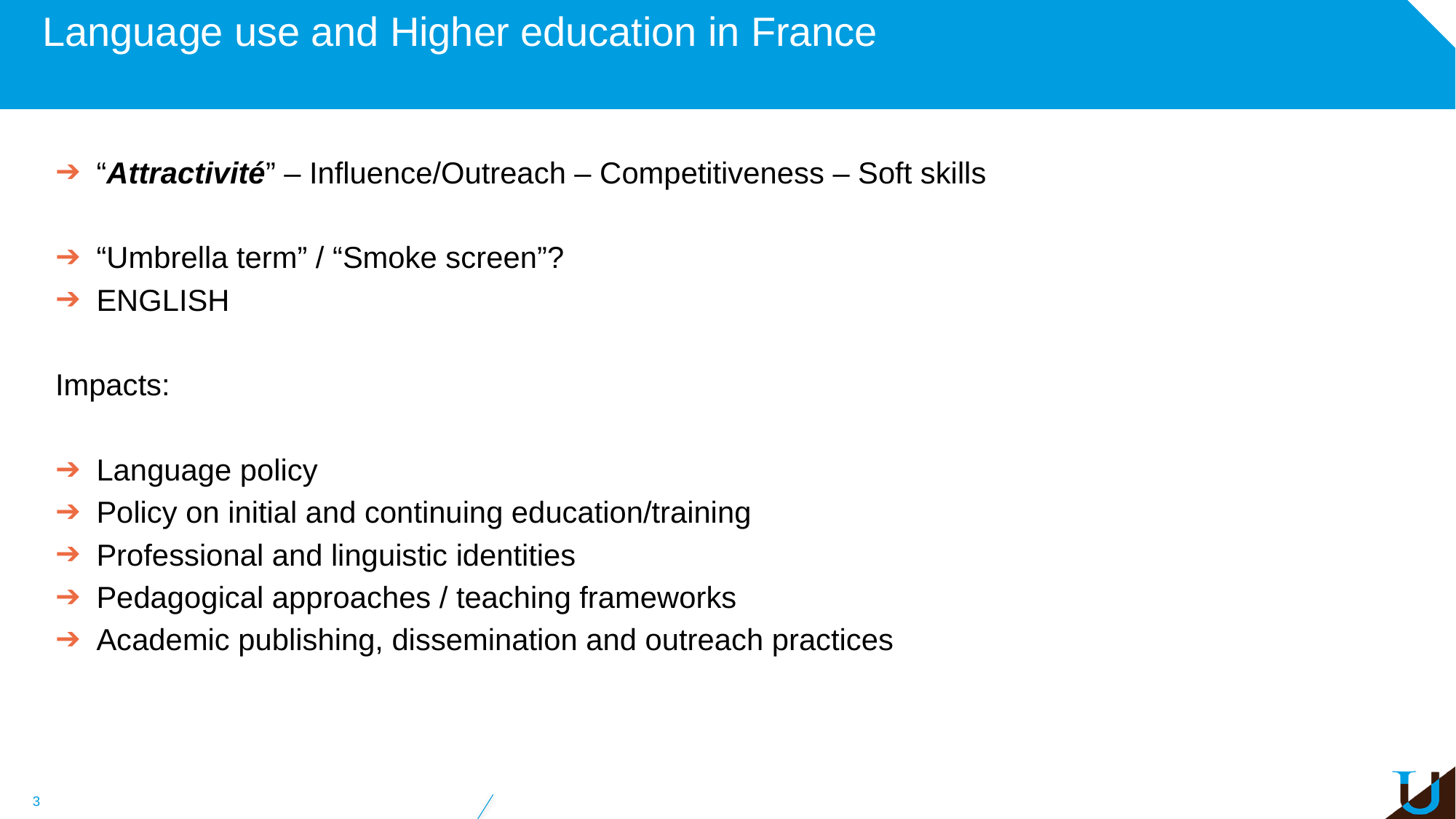

# Language use and Higher education in France
“Attractivité” – Influence/Outreach – Competitiveness – Soft skills

“Umbrella term” / “Smoke screen”?
ENGLISH

Impacts:

Language policy
Policy on initial and continuing education/training
Professional and linguistic identities
Pedagogical approaches / teaching frameworks
Academic publishing, dissemination and outreach practices
3